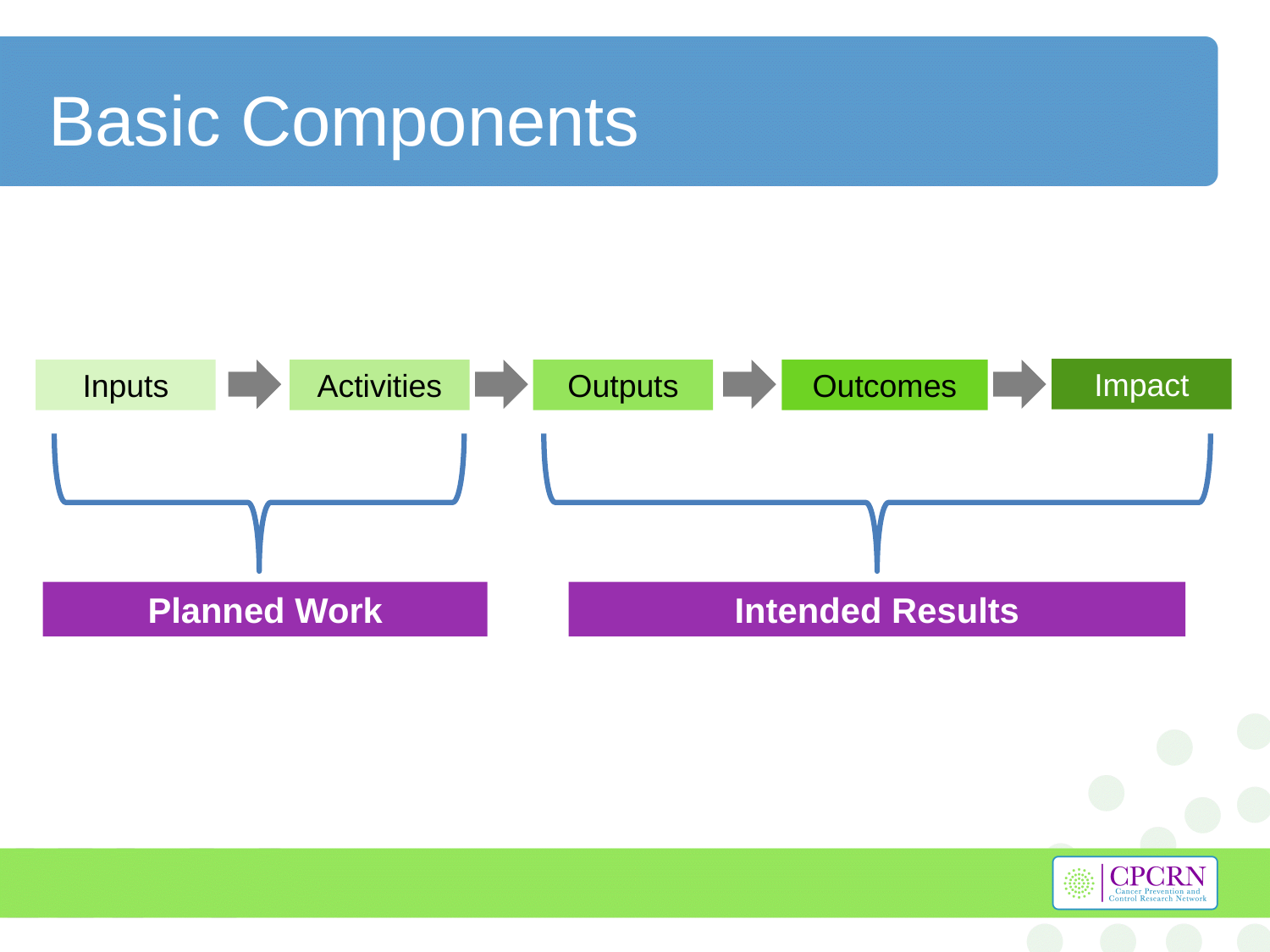

# Basic Components

Impact
Inputs

Activities

Outputs

Outcomes

Planned Work
Intended Results